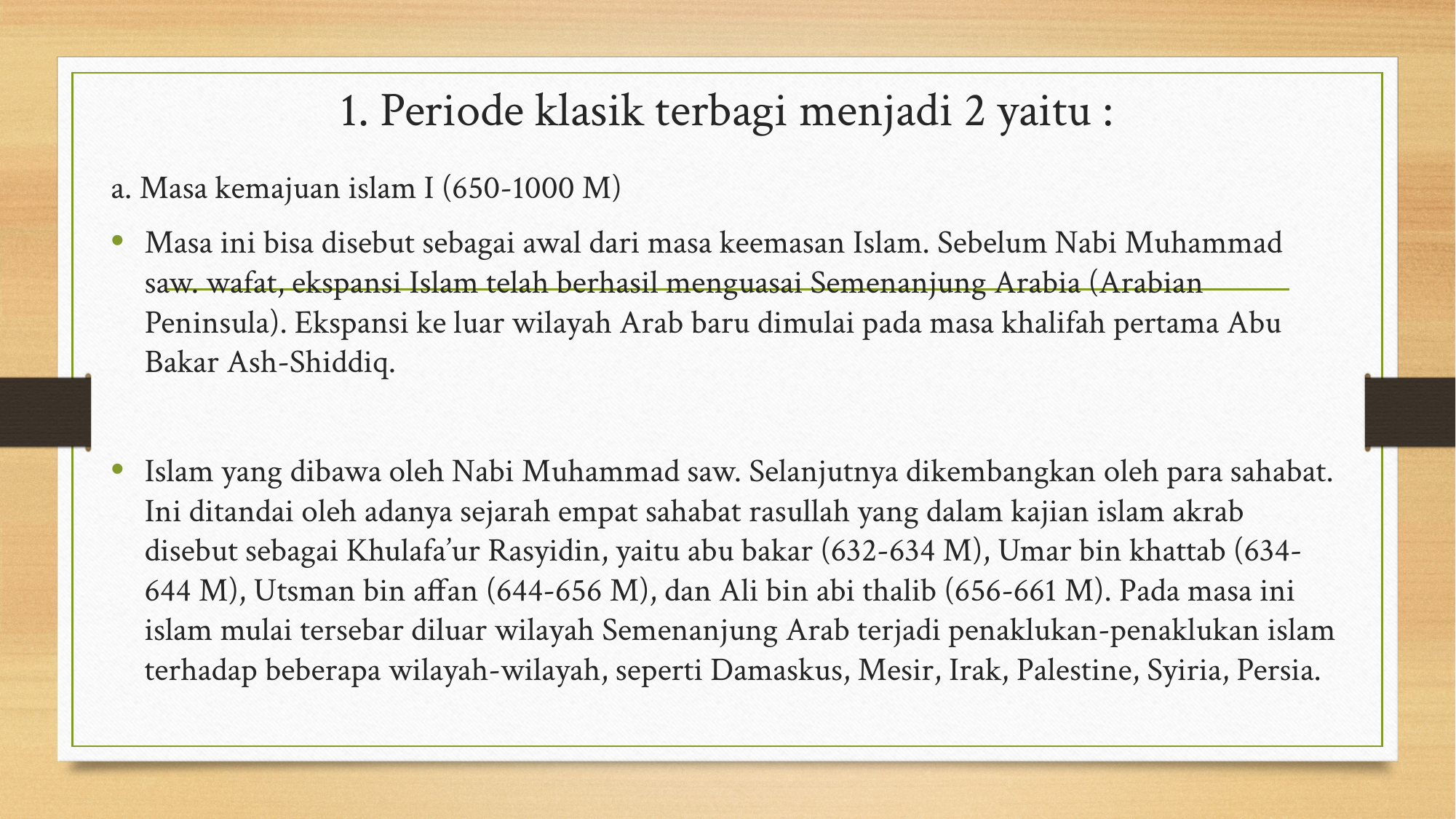

# 1. Periode klasik terbagi menjadi 2 yaitu :
a. Masa kemajuan islam I (650-1000 M)
Masa ini bisa disebut sebagai awal dari masa keemasan Islam. Sebelum Nabi Muhammad saw. wafat, ekspansi Islam telah berhasil menguasai Semenanjung Arabia (Arabian Peninsula). Ekspansi ke luar wilayah Arab baru dimulai pada masa khalifah pertama Abu Bakar Ash-Shiddiq.

Islam yang dibawa oleh Nabi Muhammad saw. Selanjutnya dikembangkan oleh para sahabat. Ini ditandai oleh adanya sejarah empat sahabat rasullah yang dalam kajian islam akrab disebut sebagai Khulafa’ur Rasyidin, yaitu abu bakar (632-634 M), Umar bin khattab (634-644 M), Utsman bin affan (644-656 M), dan Ali bin abi thalib (656-661 M). Pada masa ini islam mulai tersebar diluar wilayah Semenanjung Arab terjadi penaklukan-penaklukan islam terhadap beberapa wilayah-wilayah, seperti Damaskus, Mesir, Irak, Palestine, Syiria, Persia.